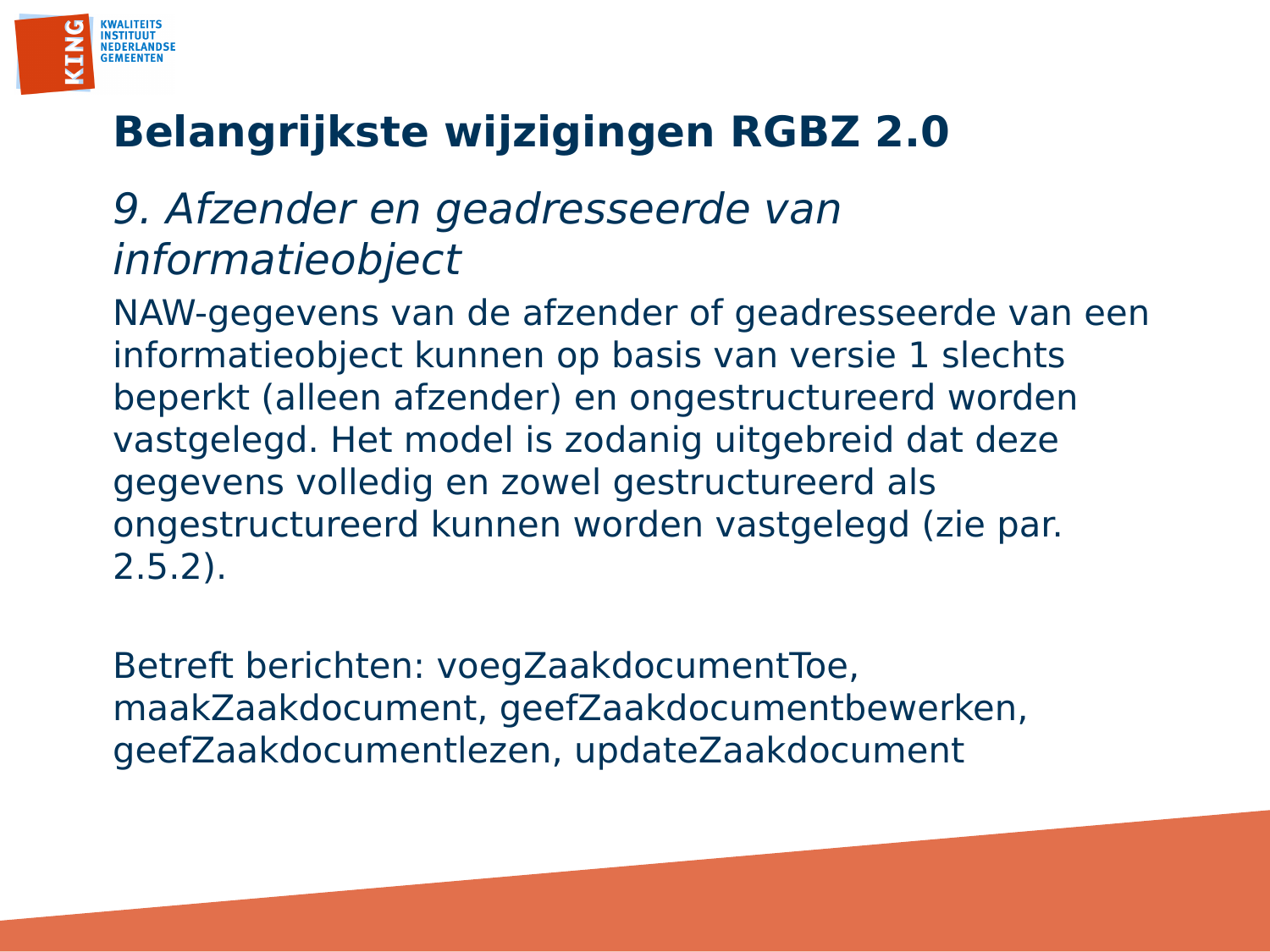

# Belangrijkste wijzigingen RGBZ 2.0
9. Afzender en geadresseerde van informatieobject
NAW-gegevens van de afzender of geadresseerde van een informatieobject kunnen op basis van versie 1 slechts beperkt (alleen afzender) en ongestructureerd worden vastgelegd. Het model is zodanig uitgebreid dat deze gegevens volledig en zowel gestructureerd als ongestructureerd kunnen worden vastgelegd (zie par. 2.5.2).

Betreft berichten: voegZaakdocumentToe, maakZaakdocument, geefZaakdocumentbewerken, geefZaakdocumentlezen, updateZaakdocument